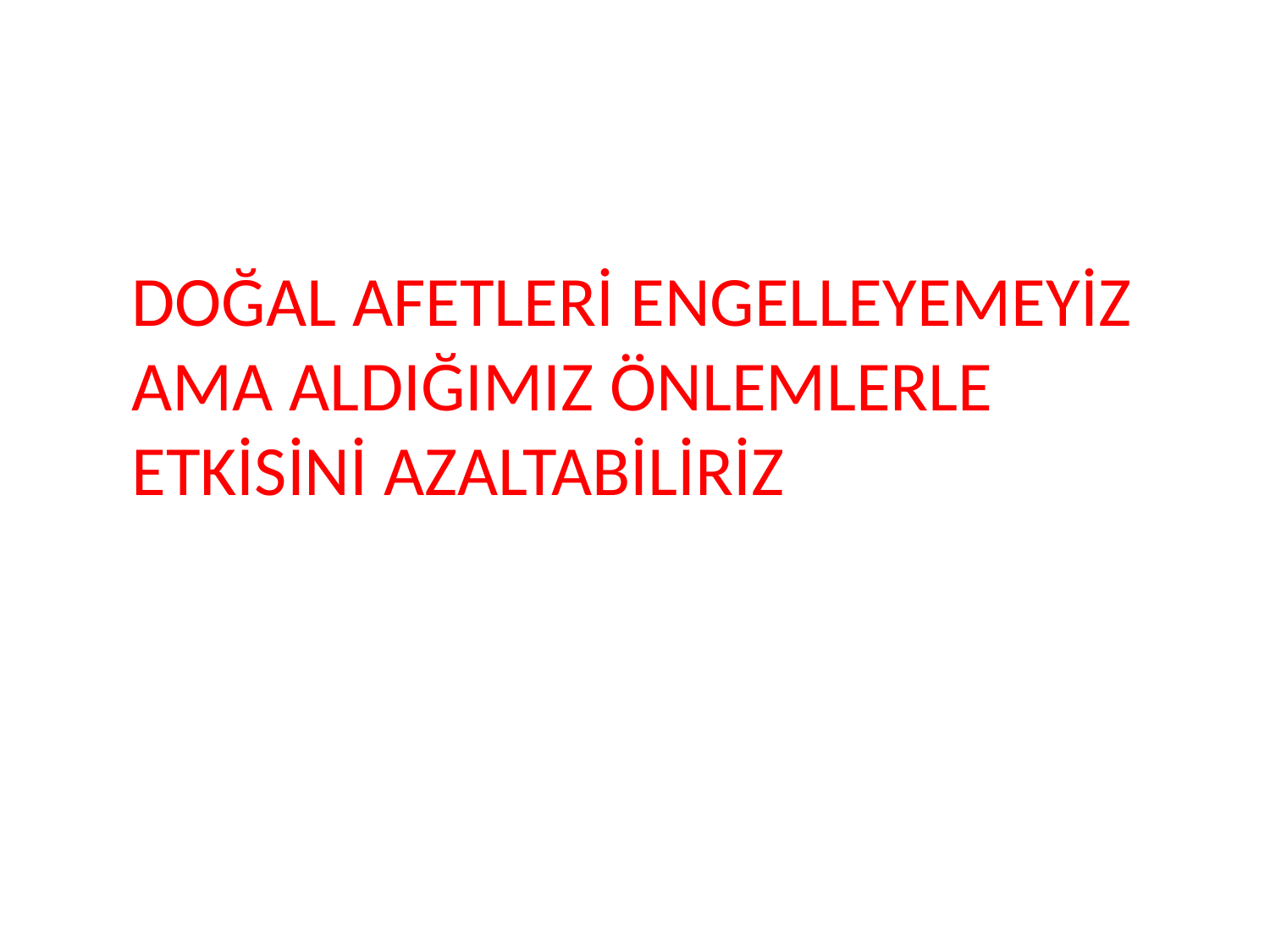

DOĞAL AFETLERİ ENGELLEYEMEYİZ AMA ALDIĞIMIZ ÖNLEMLERLE ETKİSİNİ AZALTABİLİRİZ